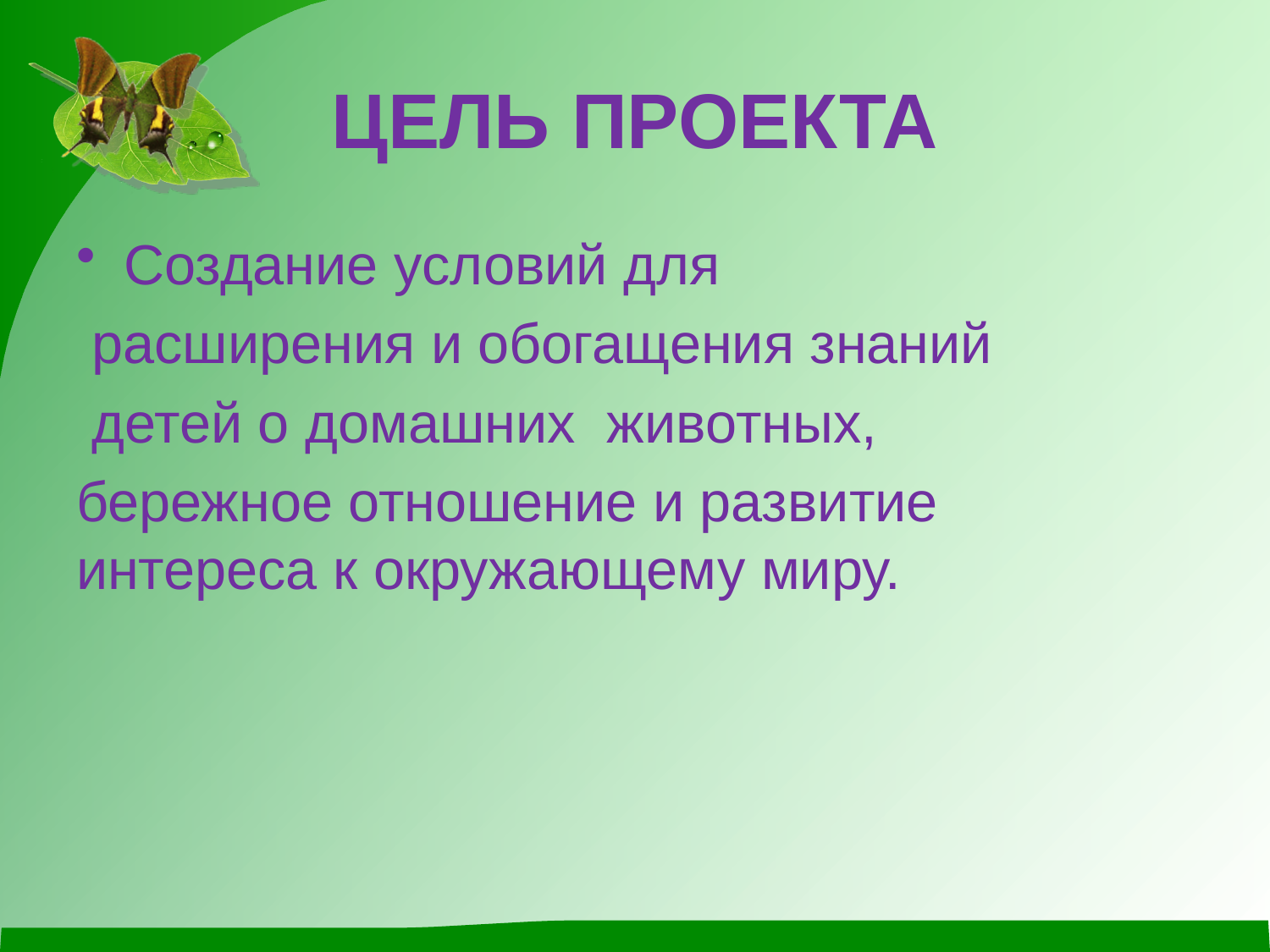

# ЦЕЛЬ ПРОЕКТА
Создание условий для
 расширения и обогащения знаний
 детей о домашних  животных,
бережное отношение и развитие интереса к окружающему миру.